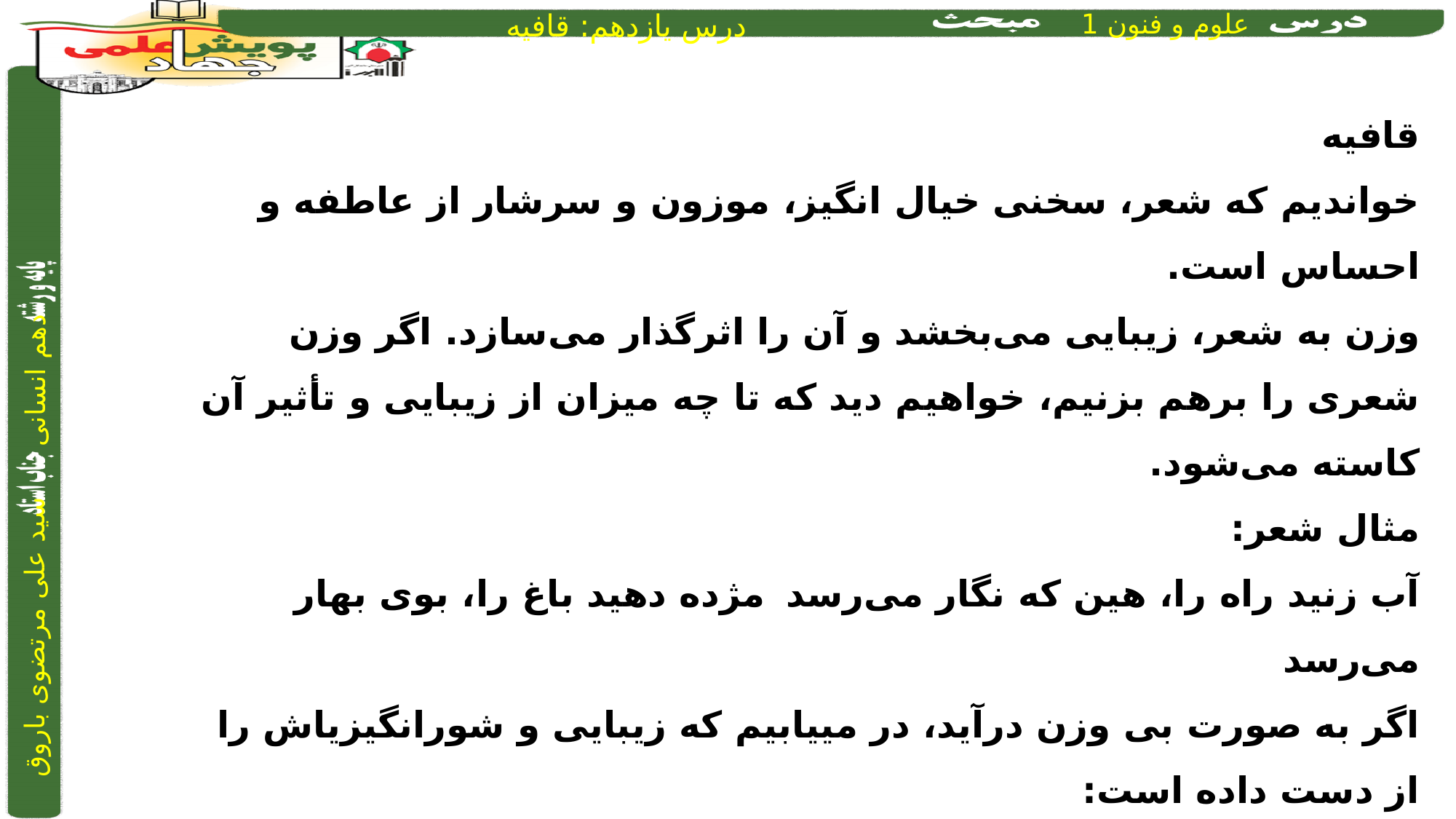

قافیه
خواندیم که شعر، سخنی خیال انگیز، موزون و سرشار از عاطفه و احساس است.
وزن به شعر، زیبایی می‌بخشد و آن را اثرگذار می‌سازد. اگر وزن شعری را برهم بزنیم، خواهیم دید که تا چه میزان از زیبایی و تأثیر آن کاسته می‌شود.
مثال شعر:
آب زنید راه را، هین که نگار می‌رسد 		مژده دهید باغ را، بوی بهار می‌رسد
اگر به صورت بی وزن درآید، در مییابیم که زیبایی و شورانگیزیاش را
از دست داده است:
هین، راه را آب زنید که نگار می‌رسد		 باغ را مژده دهید بوی بهار می‌رسد
پس، وزن برای شعر لازم است.